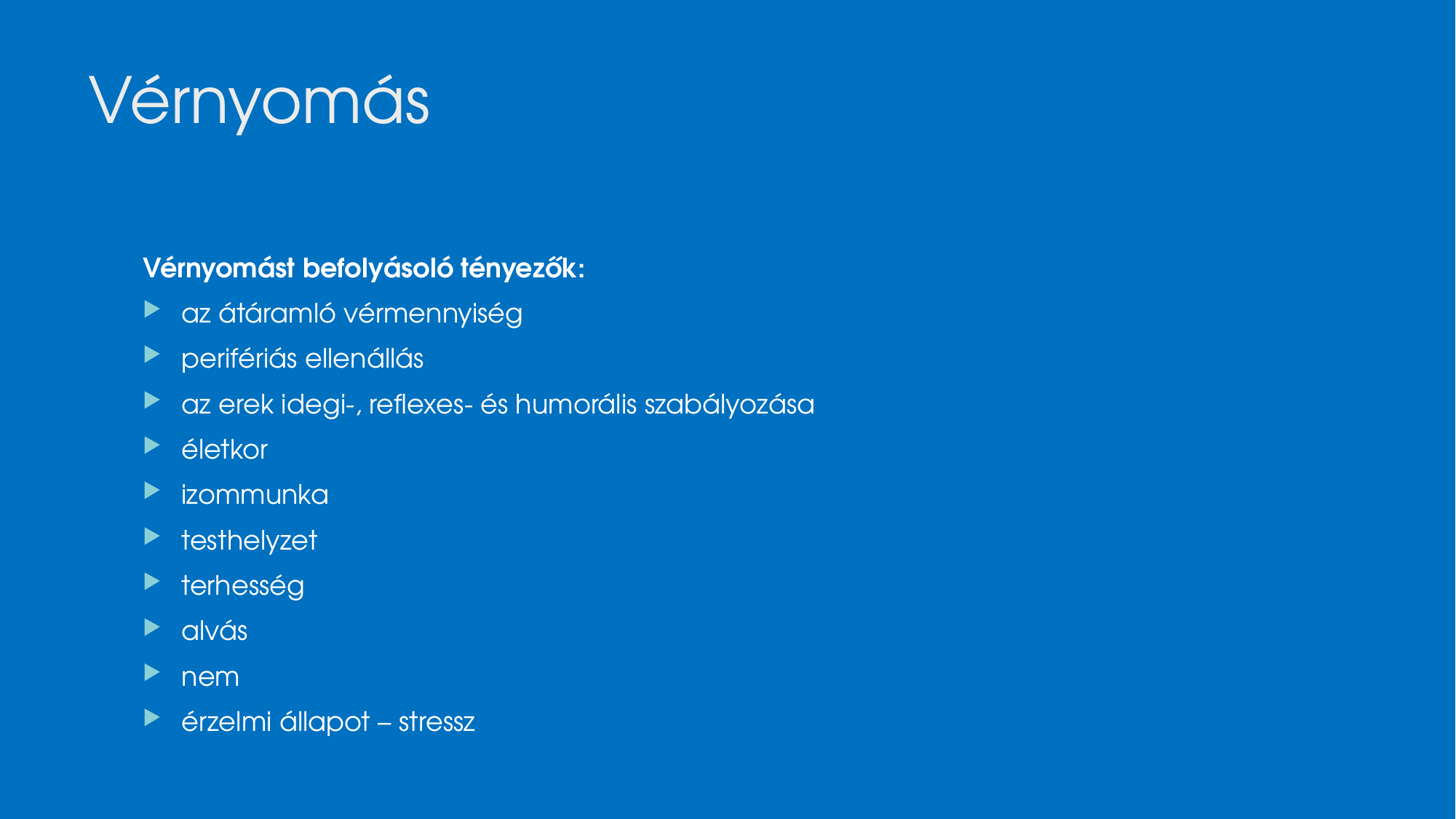

# Vérnyomás
Vérnyomást befolyásoló tényezők:
az átáramló vérmennyiség
perifériás ellenállás
az erek idegi-, reflexes- és humorális szabályozása
életkor
izommunka
testhelyzet
terhesség
alvás
nem
érzelmi állapot – stressz